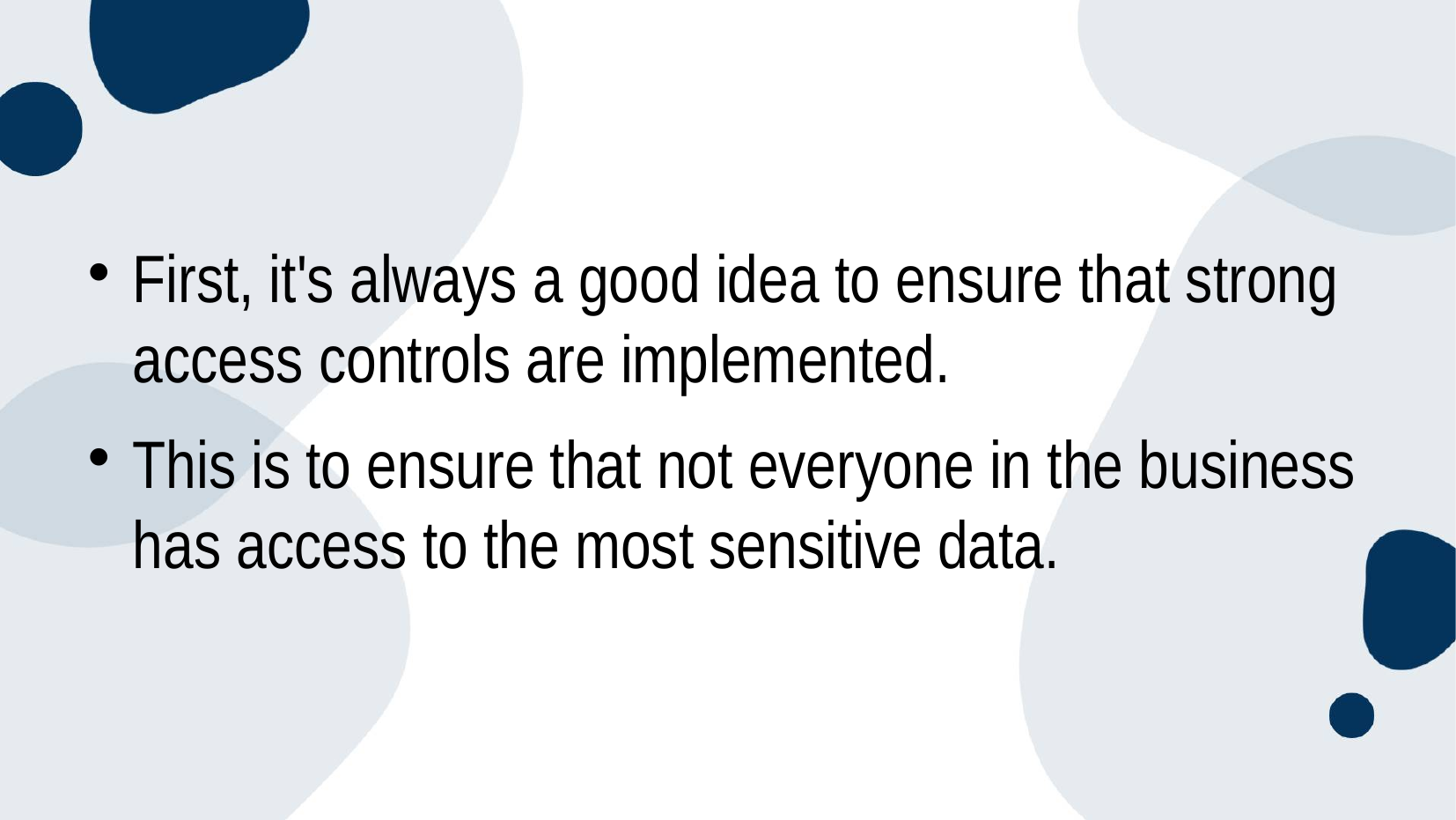

#
First, it's always a good idea to ensure that strong access controls are implemented.
This is to ensure that not everyone in the business has access to the most sensitive data.